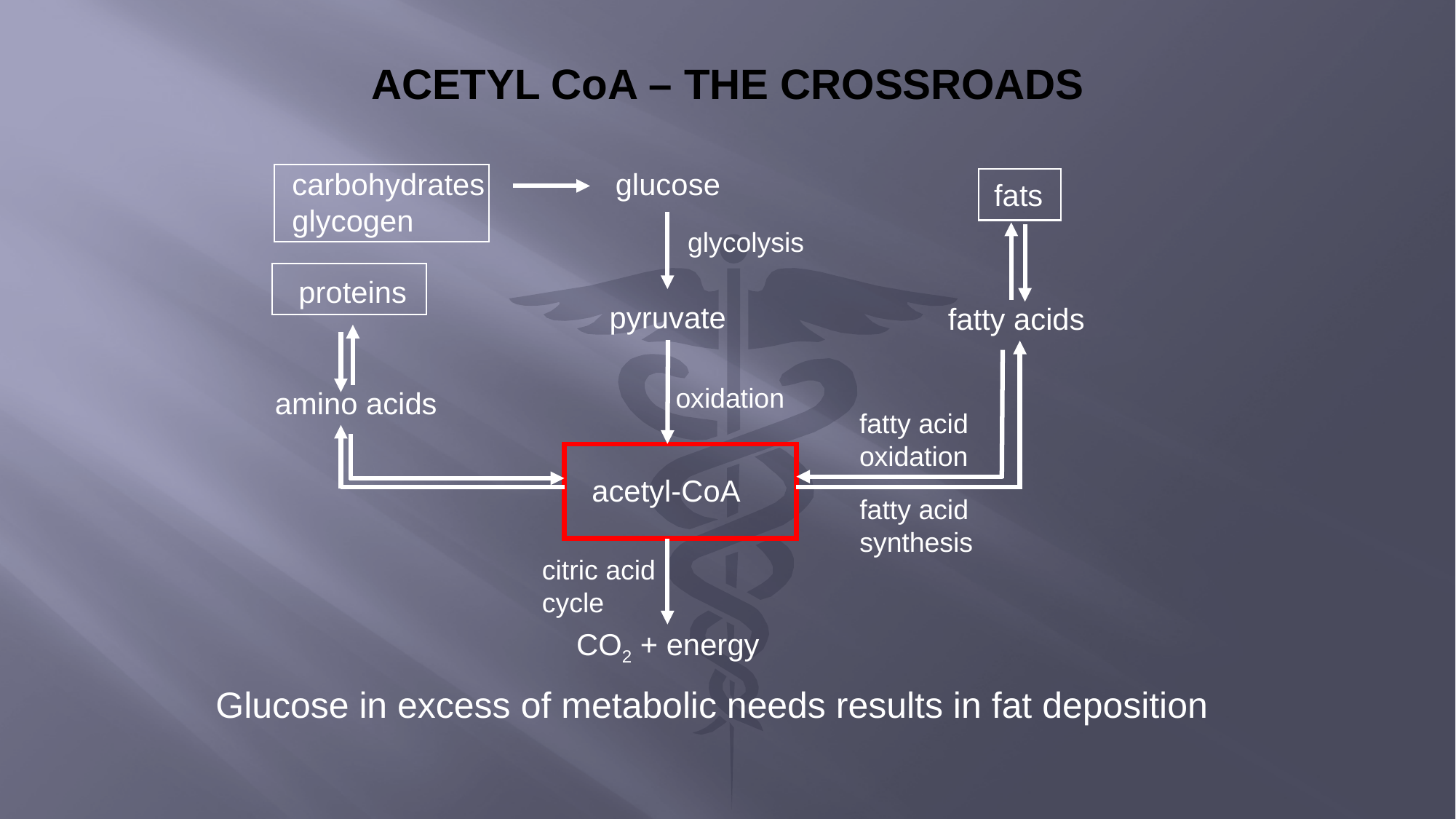

# ACETYL CoA – THE CROSSROADS
carbohydrates
glycogen
glucose

fats
glycolysis

proteins
pyruvate
fatty acids
oxidation
amino acids
fatty acid
oxidation

acetyl-CoA
fatty acid
synthesis
citric acid
cycle
CO2 + energy
 Glucose in excess of metabolic needs results in fat deposition